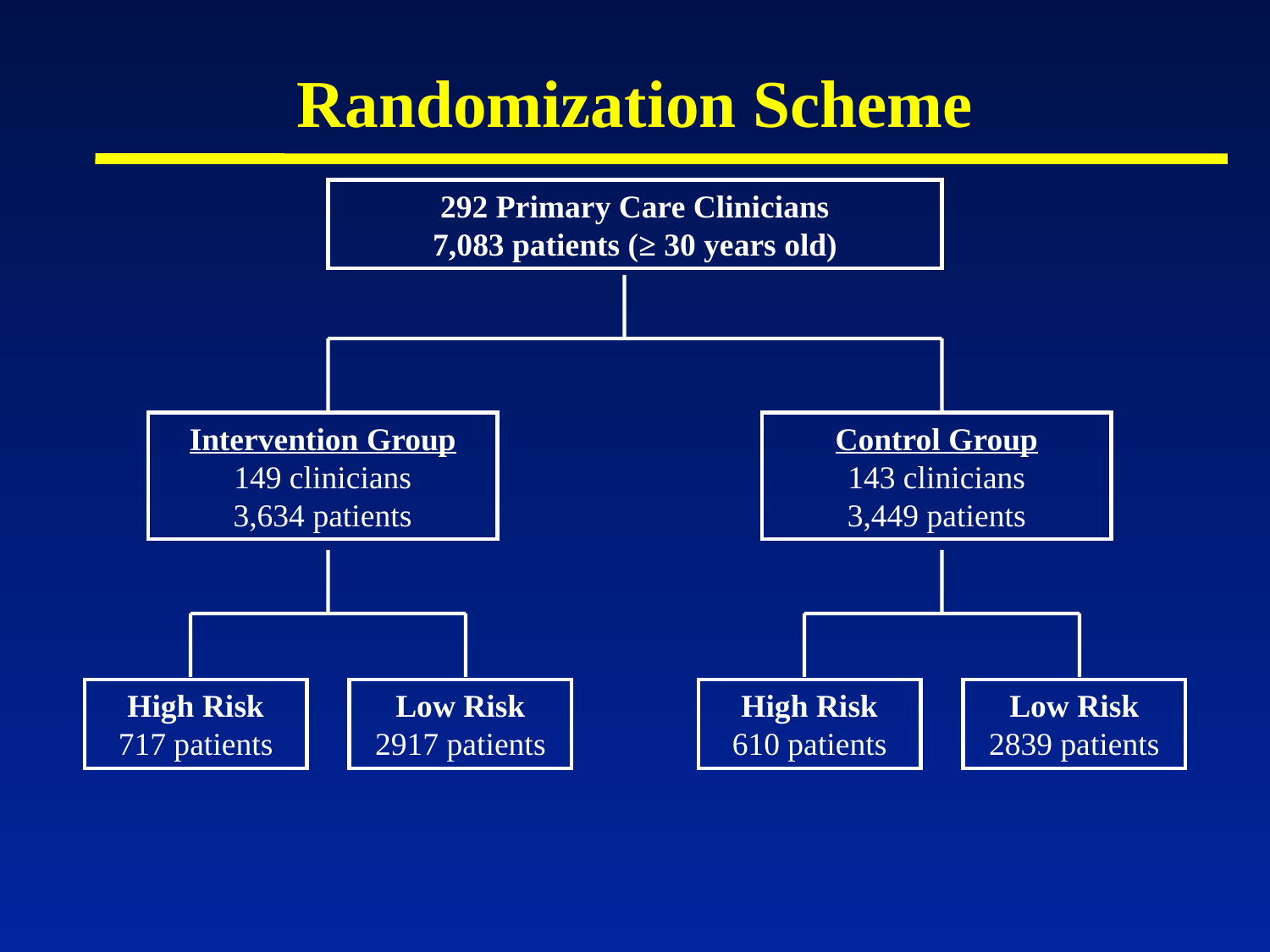

# Randomization Scheme
292 Primary Care Clinicians
7,083 patients (≥ 30 years old)

Intervention Group
149 clinicians
3,634 patients
Control Group
143 clinicians
3,449 patients

High Risk
717 patients
Low Risk
2917 patients
High Risk
610 patients
Low Risk
2839 patients